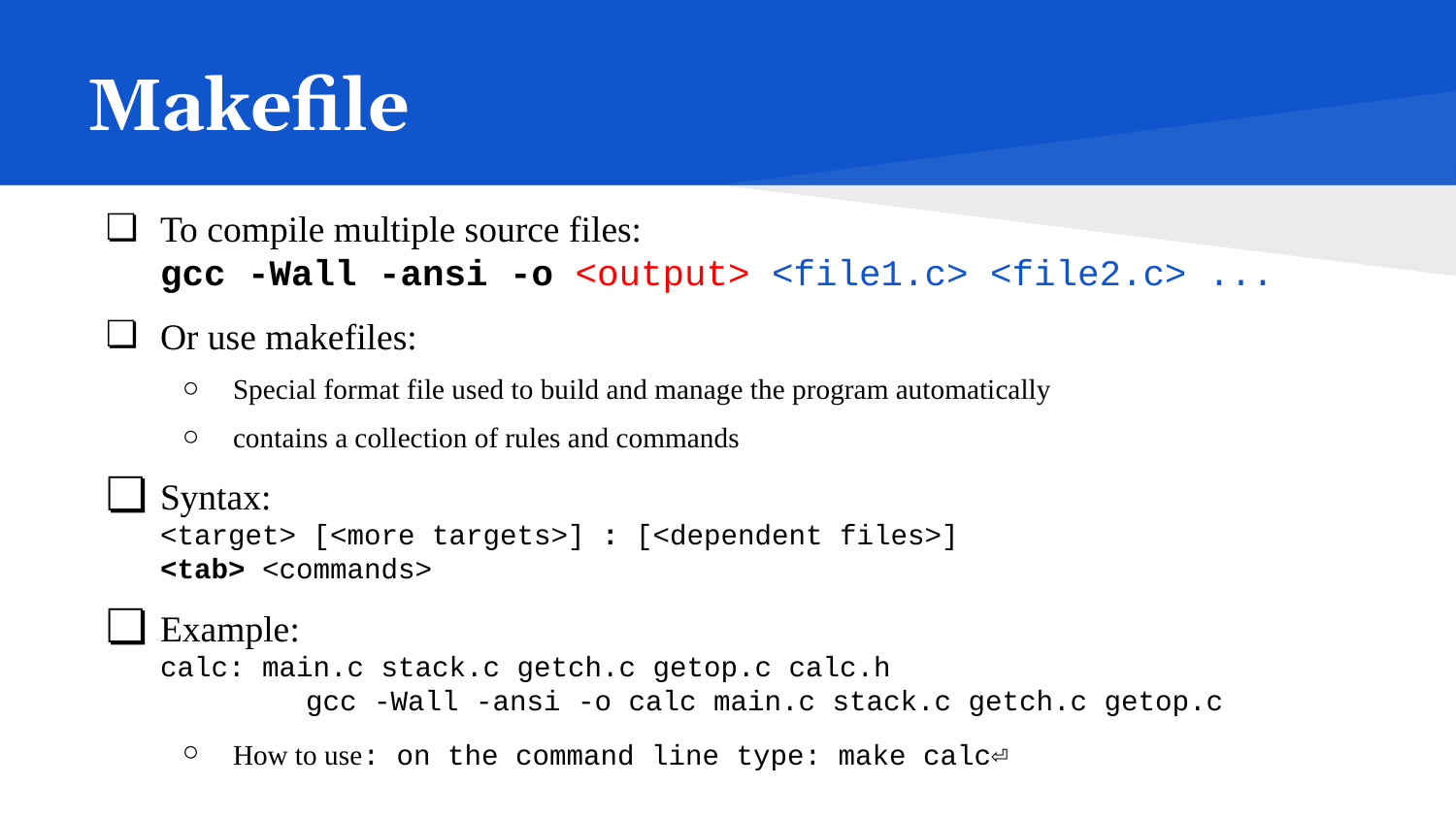

# Makefile
To compile multiple source files:
gcc -Wall -ansi -o <output> <file1.c> <file2.c> ...
Or use makefiles:
Special format file used to build and manage the program automatically
contains a collection of rules and commands
Syntax:
<target> [<more targets>] : [<dependent files>]
<tab> <commands>
Example:
calc: main.c stack.c getch.c getop.c calc.h
	gcc -Wall -ansi -o calc main.c stack.c getch.c getop.c
How to use: on the command line type: make calc⏎